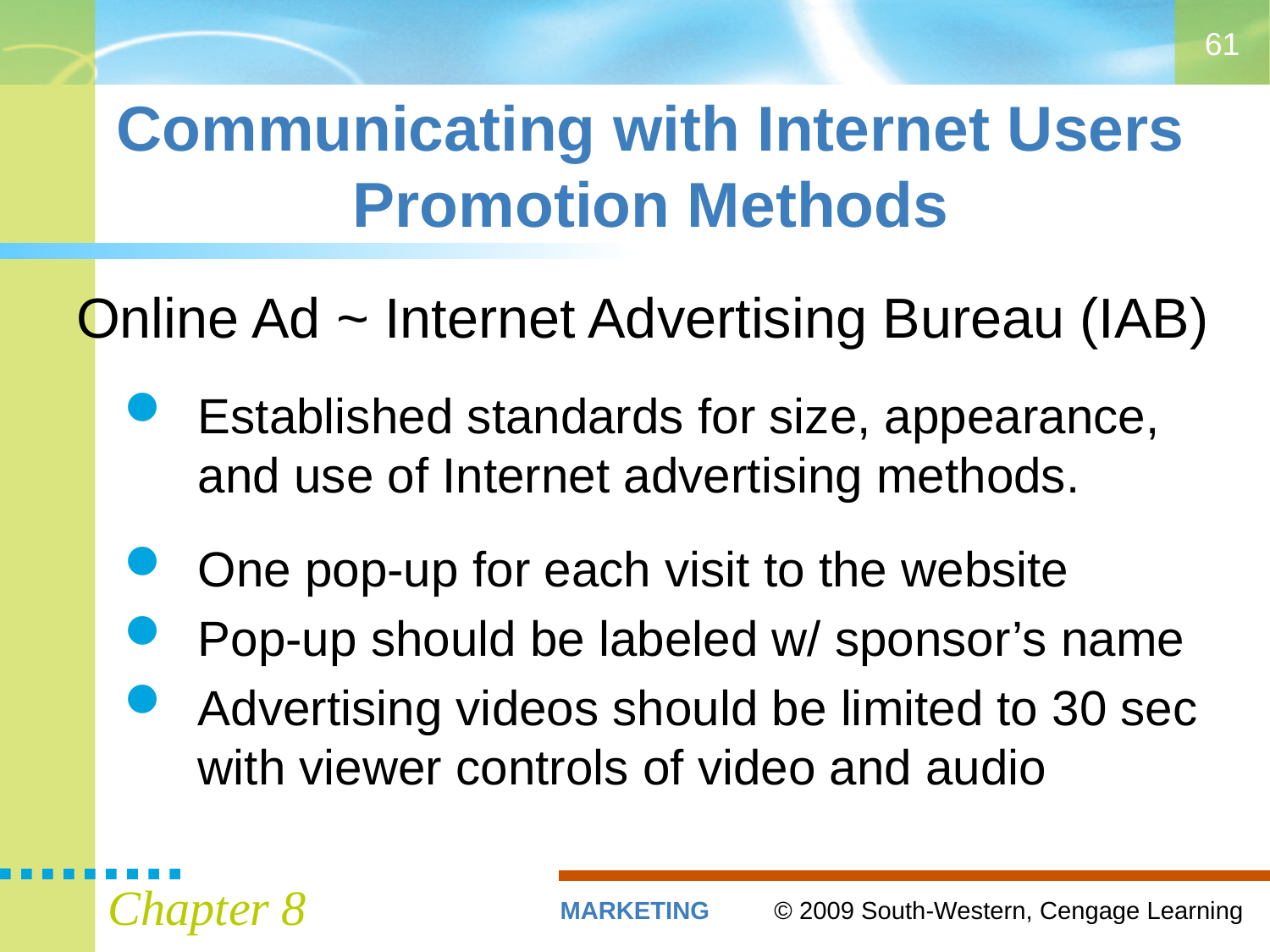

61
# Communicating with Internet Users Promotion Methods
Online Ad ~ Internet Advertising Bureau (IAB)
Established standards for size, appearance, and use of Internet advertising methods.
One pop-up for each visit to the website
Pop-up should be labeled w/ sponsor’s name
Advertising videos should be limited to 30 sec with viewer controls of video and audio
Chapter 8